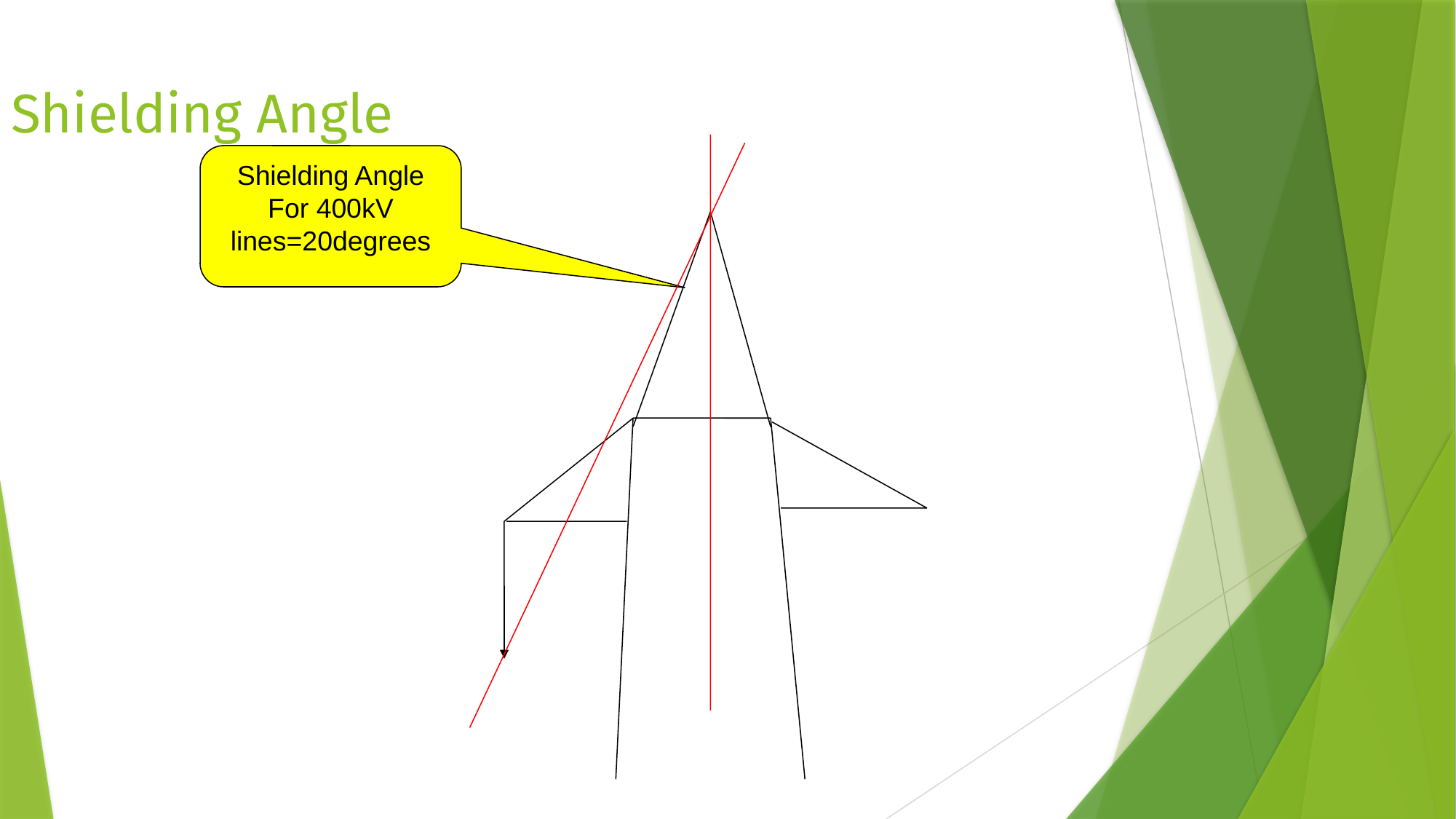

Shielding Angle

Shielding Angle
For 400kV lines=20degrees